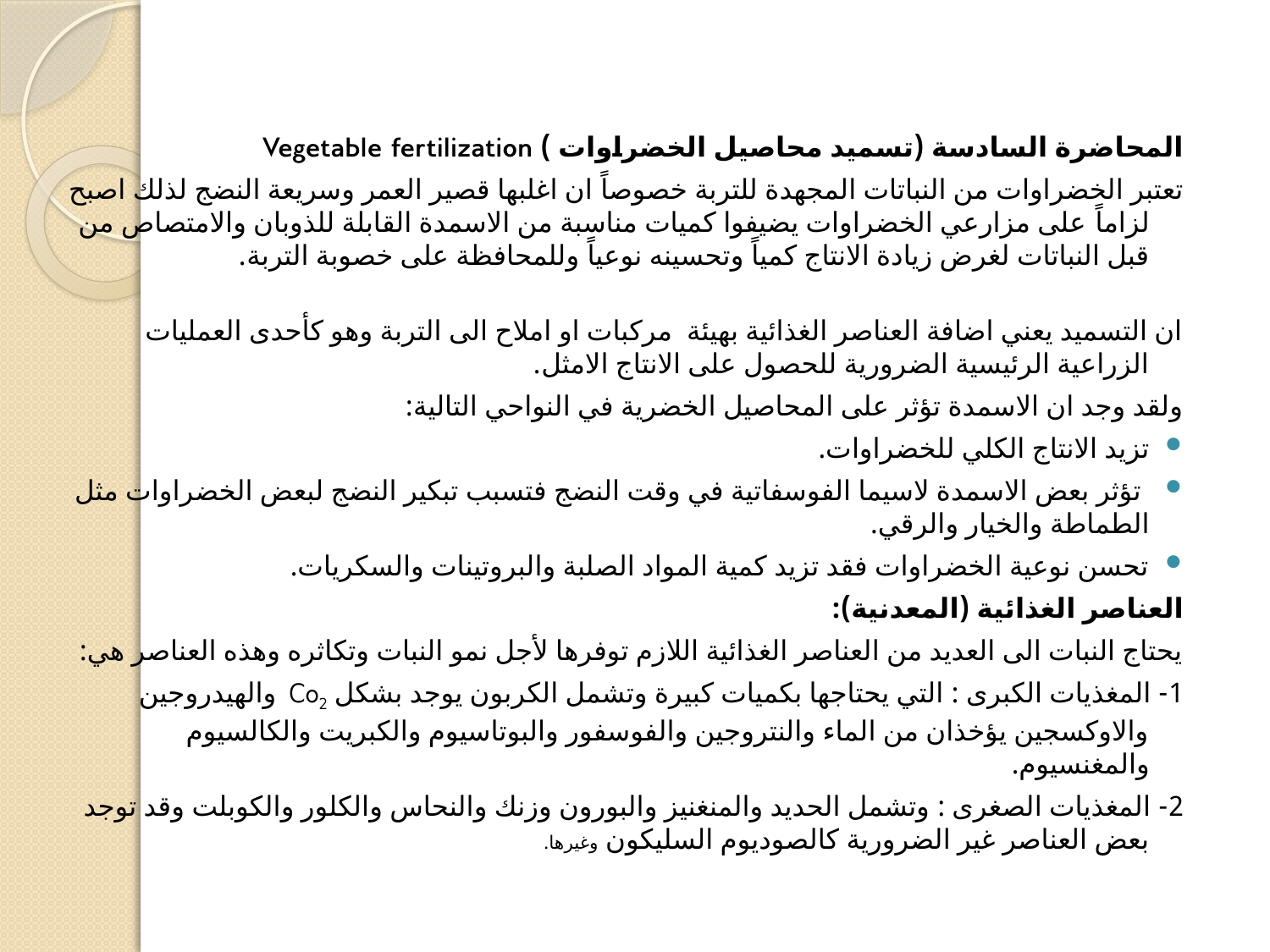

#

المحاضرة السادسة (تسميد محاصيل الخضراوات ) Vegetable fertilization
تعتبر الخضراوات من النباتات المجهدة للتربة خصوصاً ان اغلبها قصير العمر وسريعة النضج لذلك اصبح لزاماً على مزارعي الخضراوات يضيفوا كميات مناسبة من الاسمدة القابلة للذوبان والامتصاص من قبل النباتات لغرض زيادة الانتاج كمياً وتحسينه نوعياً وللمحافظة على خصوبة التربة.
ان التسميد يعني اضافة العناصر الغذائية بهيئة  مركبات او املاح الى التربة وهو كأحدى العمليات الزراعية الرئيسية الضرورية للحصول على الانتاج الامثل.
ولقد وجد ان الاسمدة تؤثر على المحاصيل الخضرية في النواحي التالية:
تزيد الانتاج الكلي للخضراوات.
 تؤثر بعض الاسمدة لاسيما الفوسفاتية في وقت النضج فتسبب تبكير النضج لبعض الخضراوات مثل الطماطة والخيار والرقي.
تحسن نوعية الخضراوات فقد تزيد كمية المواد الصلبة والبروتينات والسكريات.
العناصر الغذائية (المعدنية):
يحتاج النبات الى العديد من العناصر الغذائية اللازم توفرها لأجل نمو النبات وتكاثره وهذه العناصر هي:
1- المغذيات الكبرى : التي يحتاجها بكميات كبيرة وتشمل الكربون يوجد بشكل Co2   والهيدروجين والاوكسجين يؤخذان من الماء والنتروجين والفوسفور والبوتاسيوم والكبريت والكالسيوم والمغنسيوم.
2- المغذيات الصغرى : وتشمل الحديد والمنغنيز والبورون وزنك والنحاس والكلور والكوبلت وقد توجد بعض العناصر غير الضرورية كالصوديوم السليكون وغيرها.